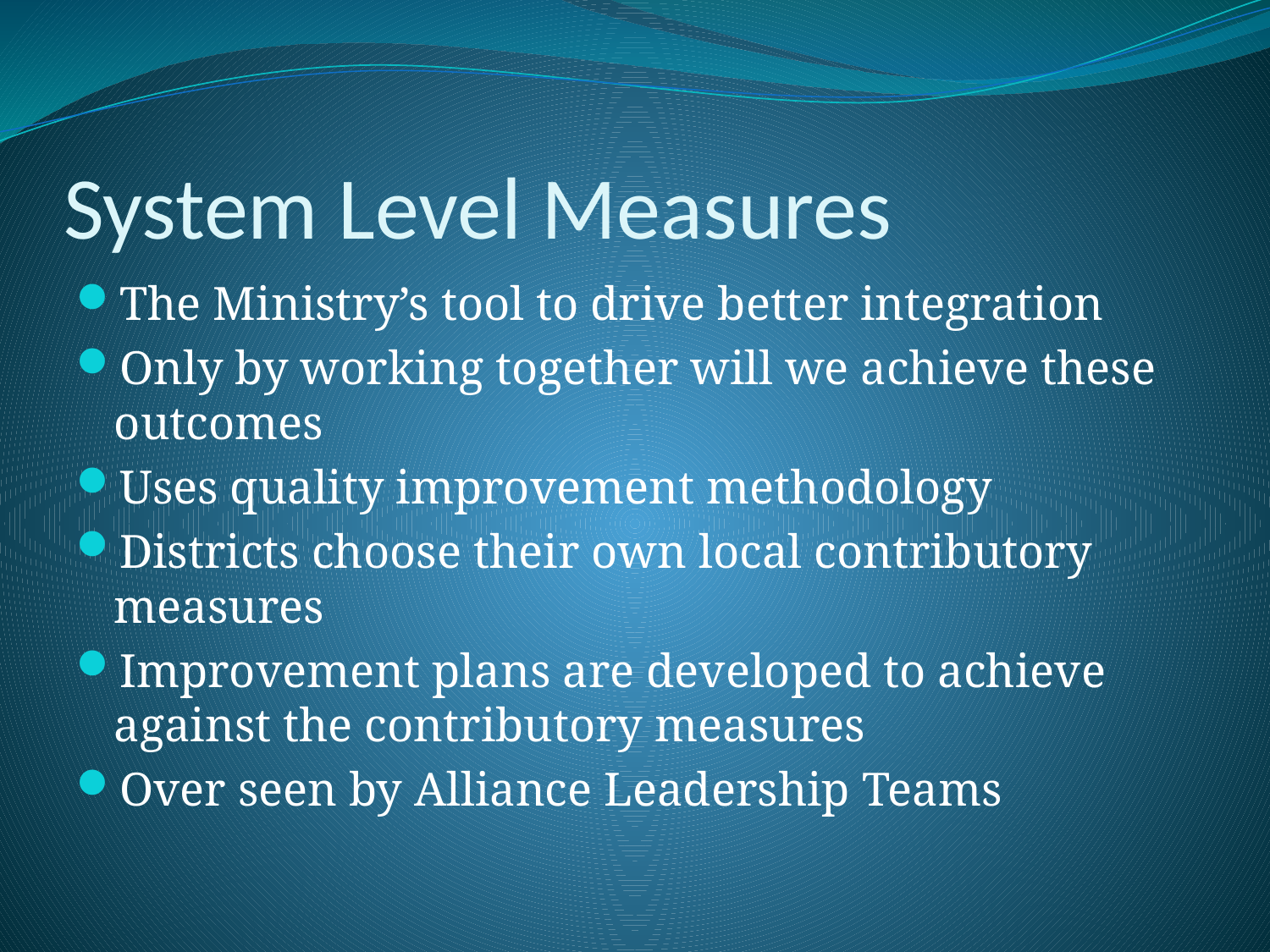

# System Level Measures
The Ministry’s tool to drive better integration
Only by working together will we achieve these outcomes
Uses quality improvement methodology
Districts choose their own local contributory measures
Improvement plans are developed to achieve against the contributory measures
Over seen by Alliance Leadership Teams